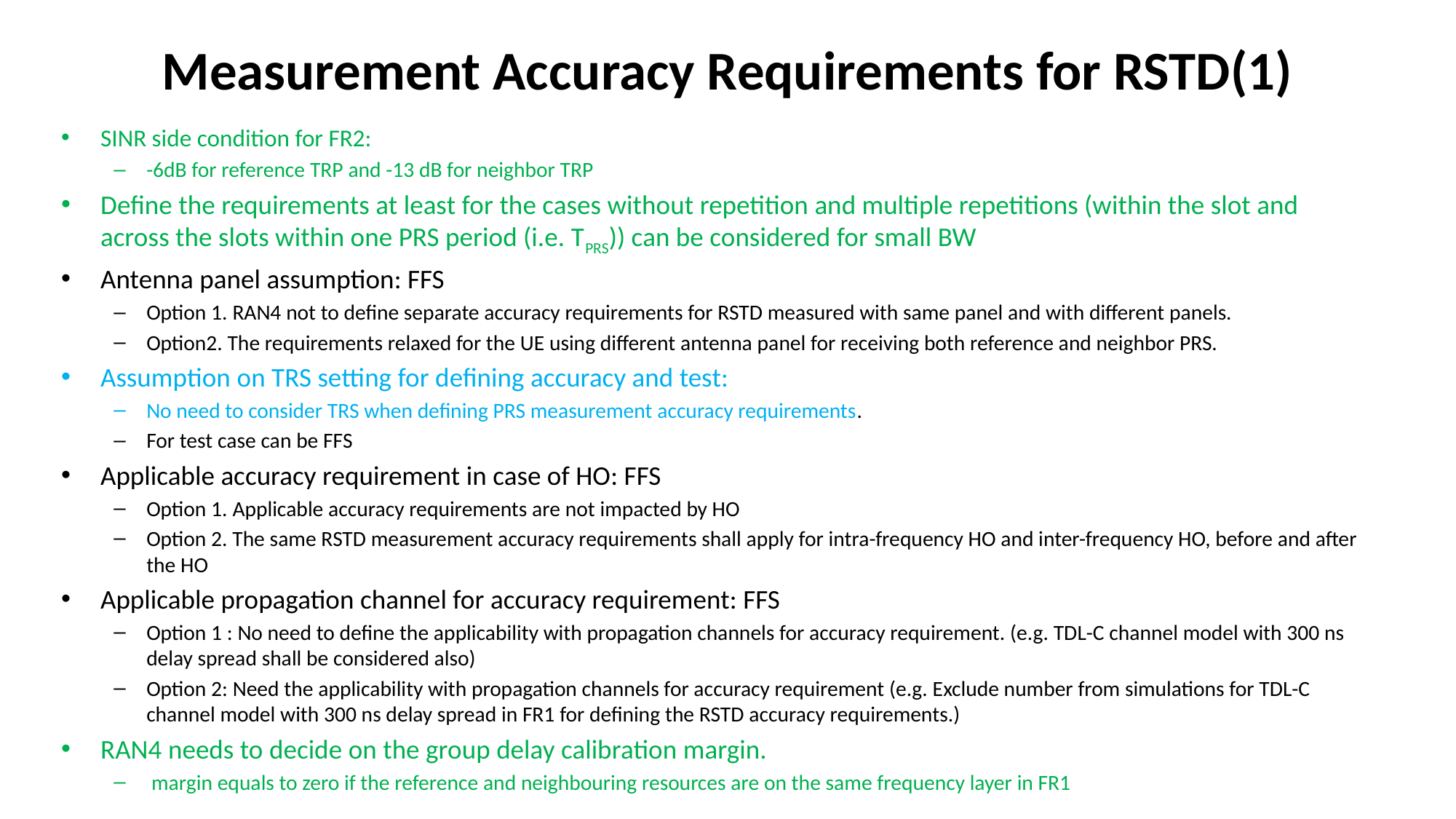

# Measurement Accuracy Requirements for RSTD(1)
SINR side condition for FR2:
-6dB for reference TRP and -13 dB for neighbor TRP
Define the requirements at least for the cases without repetition and multiple repetitions (within the slot and across the slots within one PRS period (i.e. TPRS)) can be considered for small BW
Antenna panel assumption: FFS
Option 1. RAN4 not to define separate accuracy requirements for RSTD measured with same panel and with different panels.
Option2. The requirements relaxed for the UE using different antenna panel for receiving both reference and neighbor PRS.
Assumption on TRS setting for defining accuracy and test:
No need to consider TRS when defining PRS measurement accuracy requirements.
For test case can be FFS
Applicable accuracy requirement in case of HO: FFS
Option 1. Applicable accuracy requirements are not impacted by HO
Option 2. The same RSTD measurement accuracy requirements shall apply for intra-frequency HO and inter-frequency HO, before and after the HO
Applicable propagation channel for accuracy requirement: FFS
Option 1 : No need to define the applicability with propagation channels for accuracy requirement. (e.g. TDL-C channel model with 300 ns delay spread shall be considered also)
Option 2: Need the applicability with propagation channels for accuracy requirement (e.g. Exclude number from simulations for TDL-C channel model with 300 ns delay spread in FR1 for defining the RSTD accuracy requirements.)
RAN4 needs to decide on the group delay calibration margin.
 margin equals to zero if the reference and neighbouring resources are on the same frequency layer in FR1